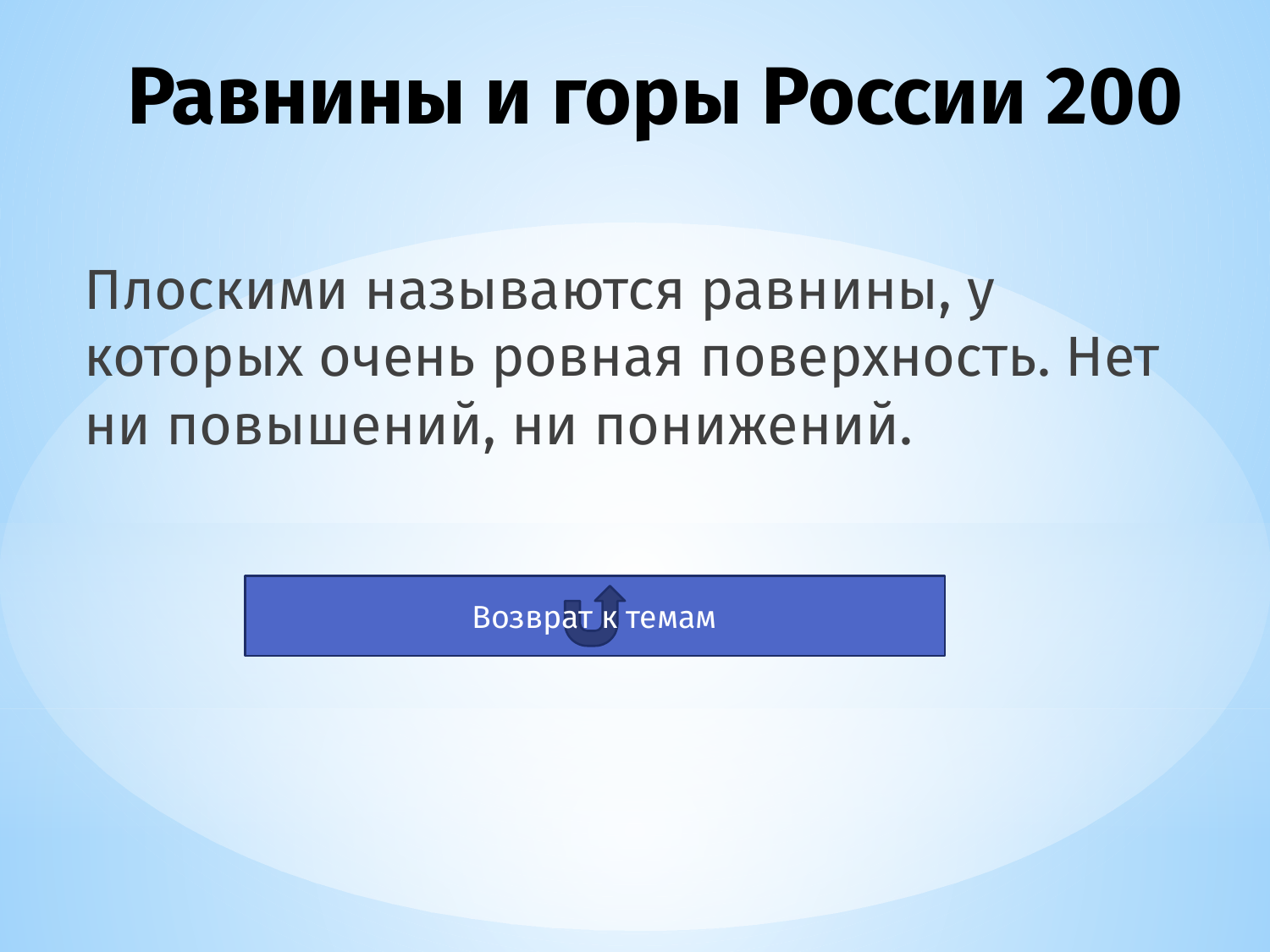

# Равнины и горы России 200
Плоскими называются равнины, у которых очень ровная поверхность. Нет ни повышений, ни понижений.
Возврат к темам